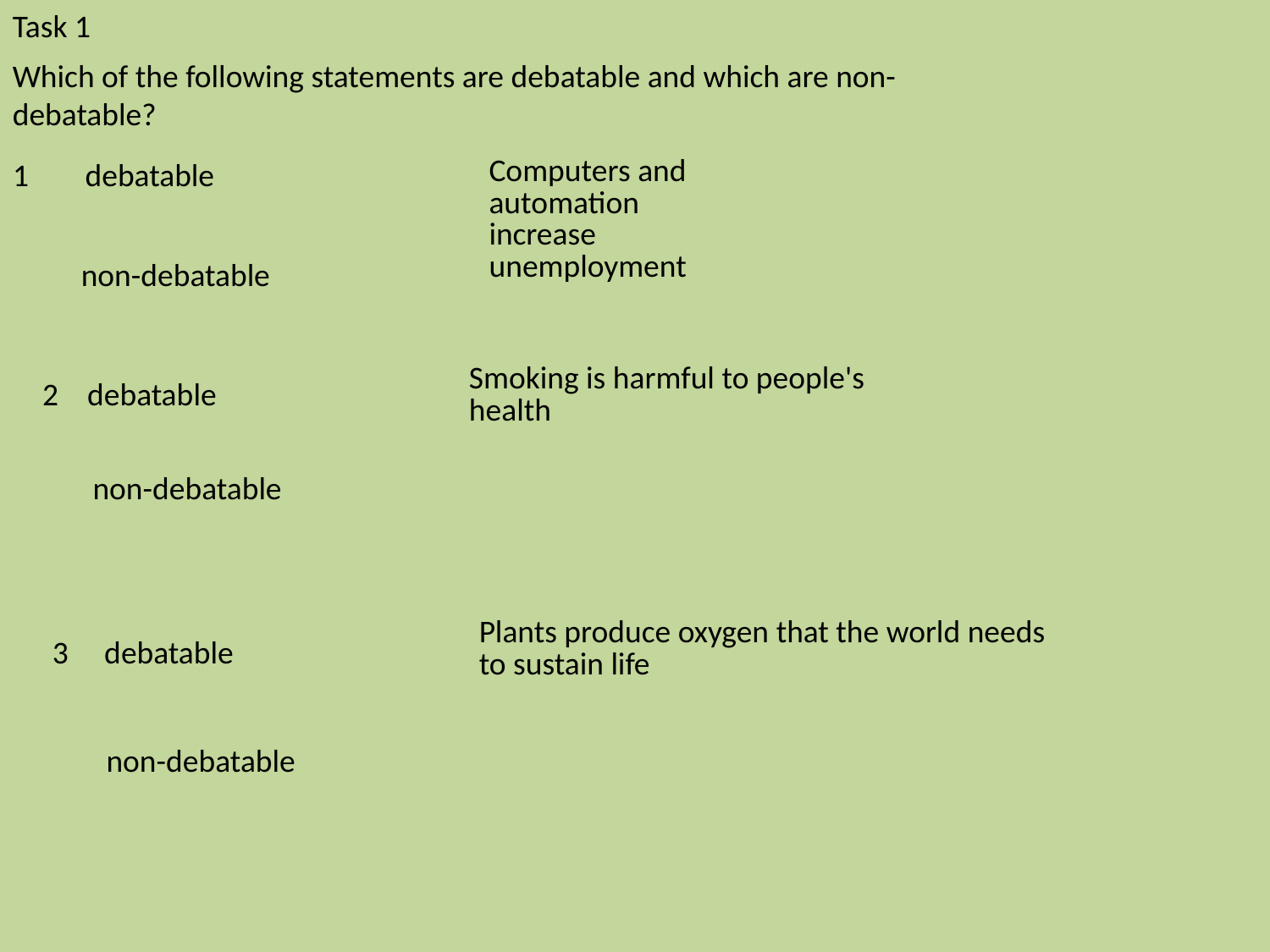

Task 1

Which of the following statements are debatable and which are non-debatable?
|  | Computers and automation increase unemployment |
| --- | --- |
| 1 | debatable |
| --- | --- |
| non-debatable |
| --- |
| Smoking is harmful to people's health |
| --- |
| 2 debatable |
| --- |
| non-debatable |
| --- |
| Plants produce oxygen that the world needs to sustain life |
| --- |
| 3 debatable |
| --- |
| non-debatable |
| --- |